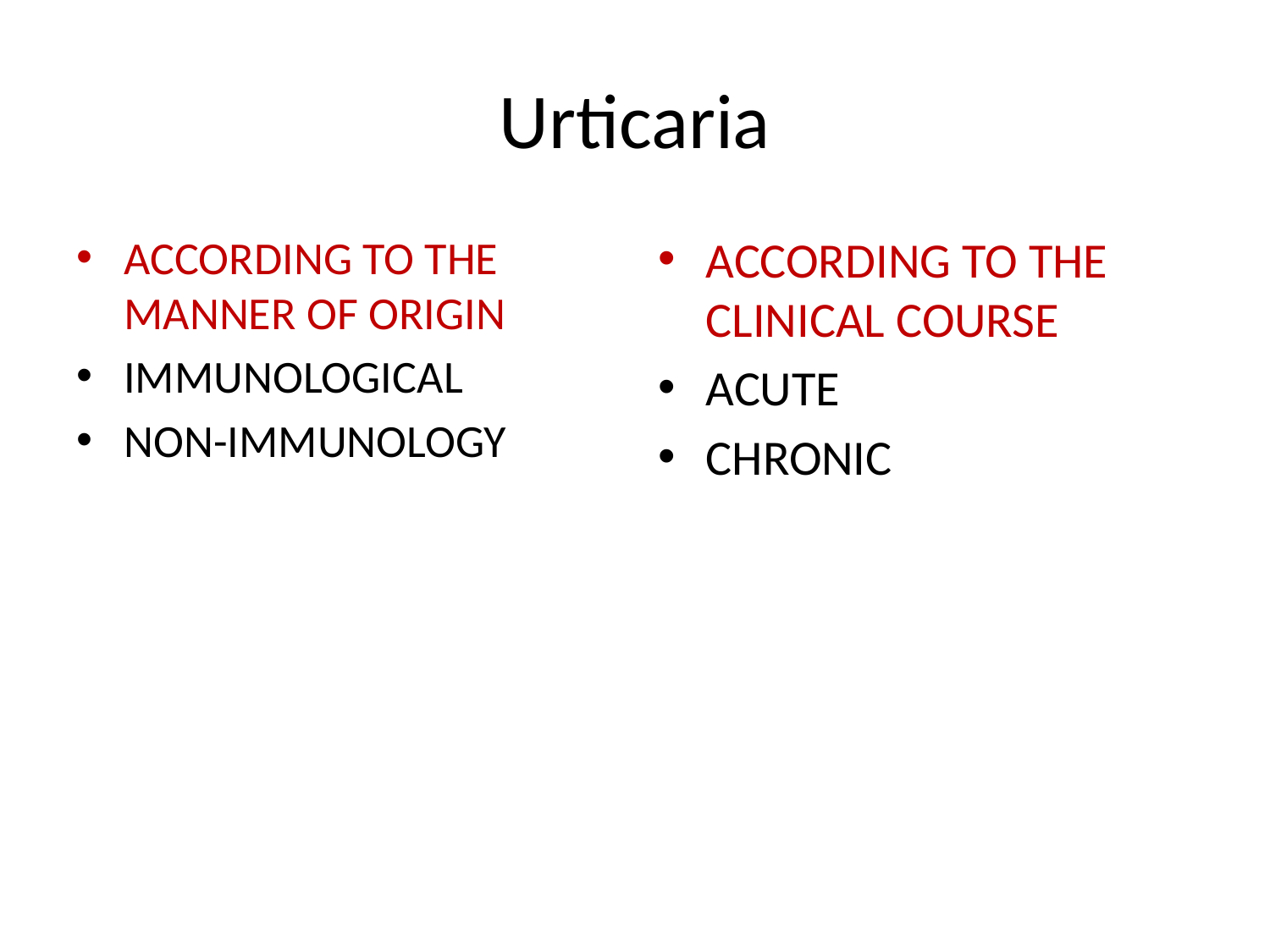

# Urticaria
ACCORDING TO THE MANNER OF ORIGIN
IMMUNOLOGICAL
NON-IMMUNOLOGY
ACCORDING TO THE CLINICAL COURSE
ACUTE
CHRONIC